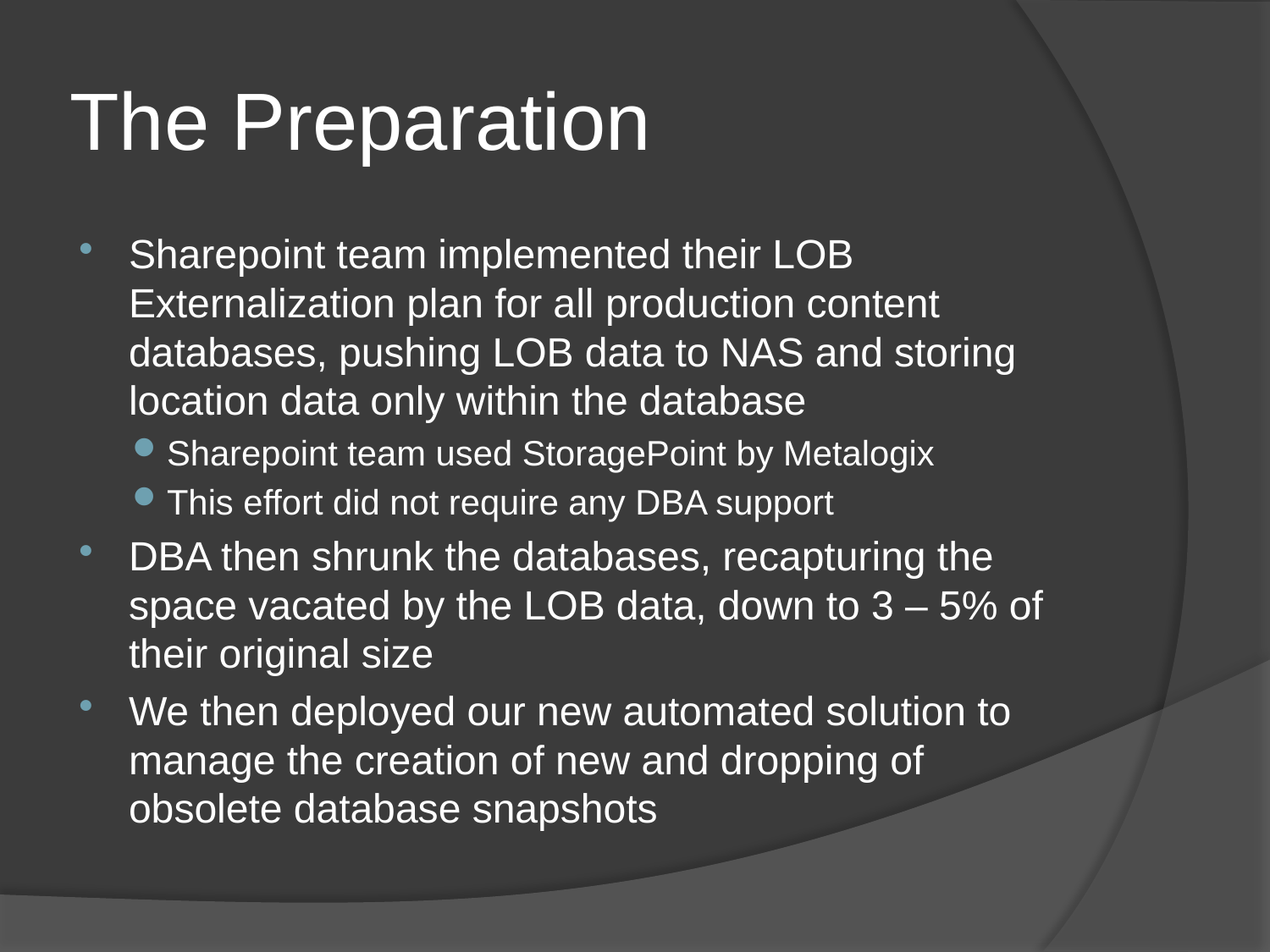

# The Preparation
Sharepoint team implemented their LOB Externalization plan for all production content databases, pushing LOB data to NAS and storing location data only within the database
Sharepoint team used StoragePoint by Metalogix
This effort did not require any DBA support
DBA then shrunk the databases, recapturing the space vacated by the LOB data, down to 3 – 5% of their original size
We then deployed our new automated solution to manage the creation of new and dropping of obsolete database snapshots